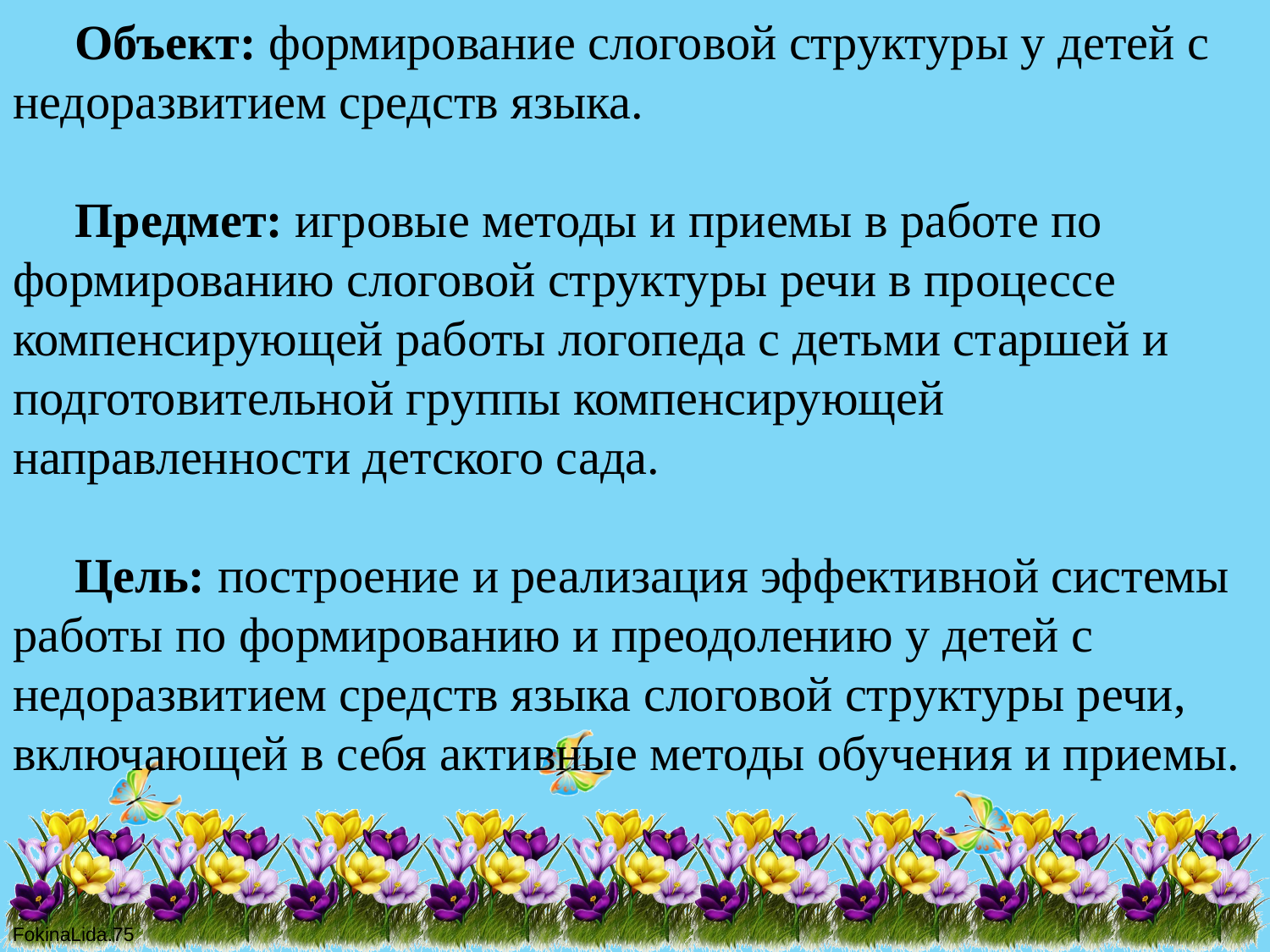

Объект: формирование слоговой структуры у детей с недоразвитием средств языка.

Предмет: игровые методы и приемы в работе по формированию слоговой структуры речи в процессе компенсирующей работы логопеда с детьми старшей и подготовительной группы компенсирующей направленности детского сада.

Цель: построение и реализация эффективной системы работы по формированию и преодолению у детей с недоразвитием средств языка слоговой структуры речи, включающей в себя активные методы обучения и приемы.